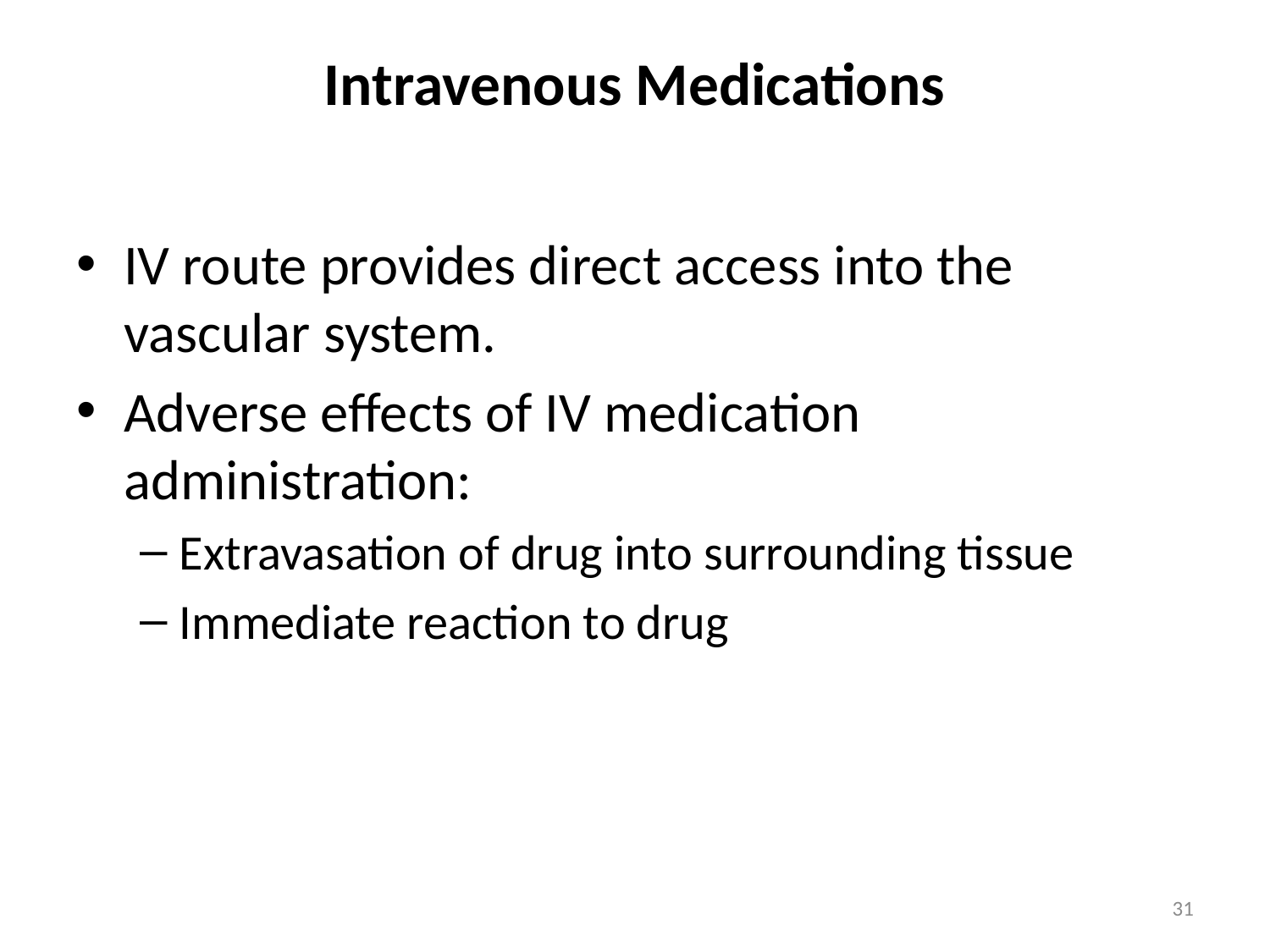

# Intravenous Medications
IV route provides direct access into the vascular system.
Adverse effects of IV medication administration:
Extravasation of drug into surrounding tissue
Immediate reaction to drug

31